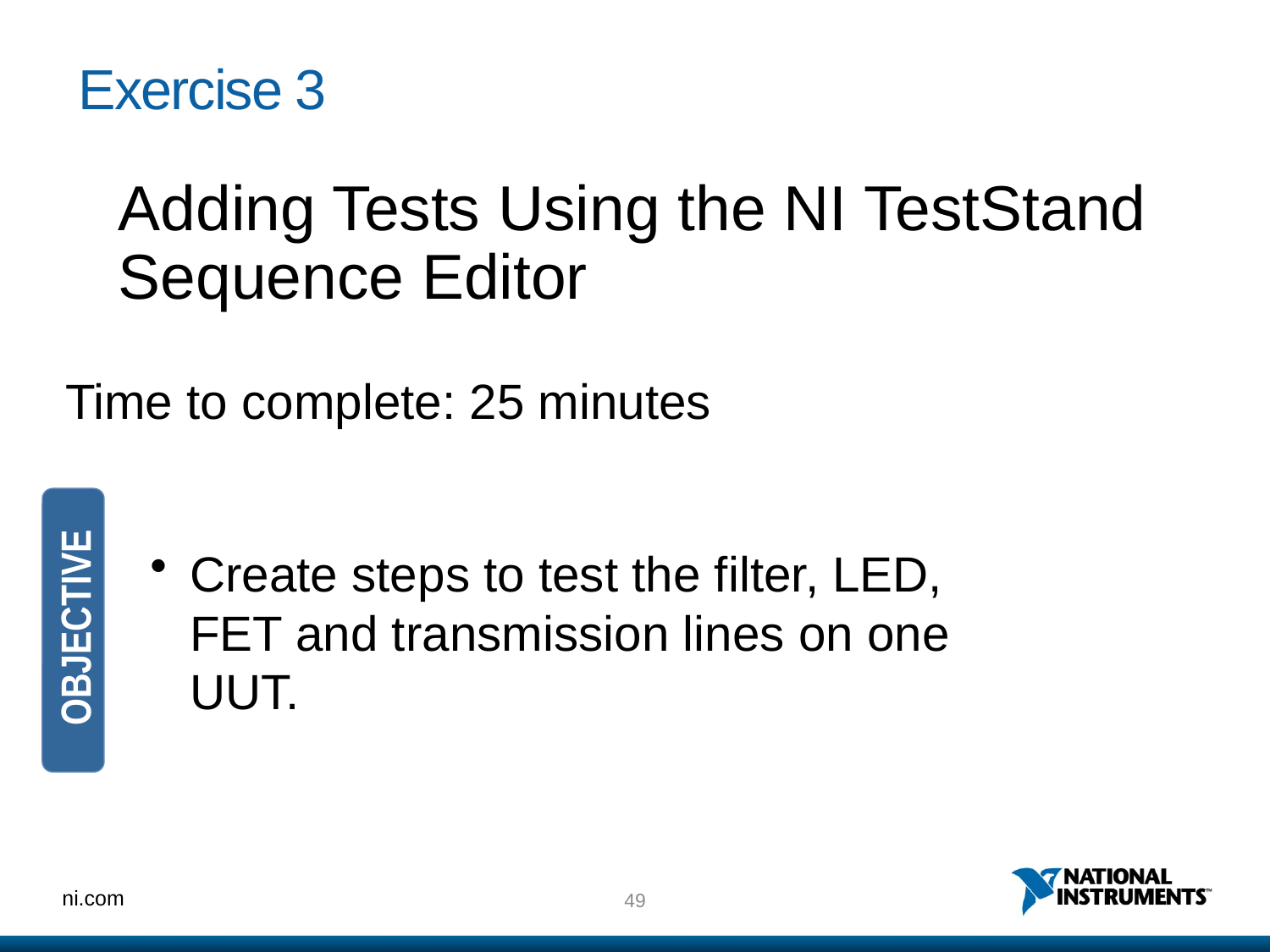

# Exercise 3
	Adding Tests Using the NI TestStand Sequence Editor

Time to complete: 25 minutes
Create steps to test the filter, LED, FET and transmission lines on one UUT.
OBJECTIVE